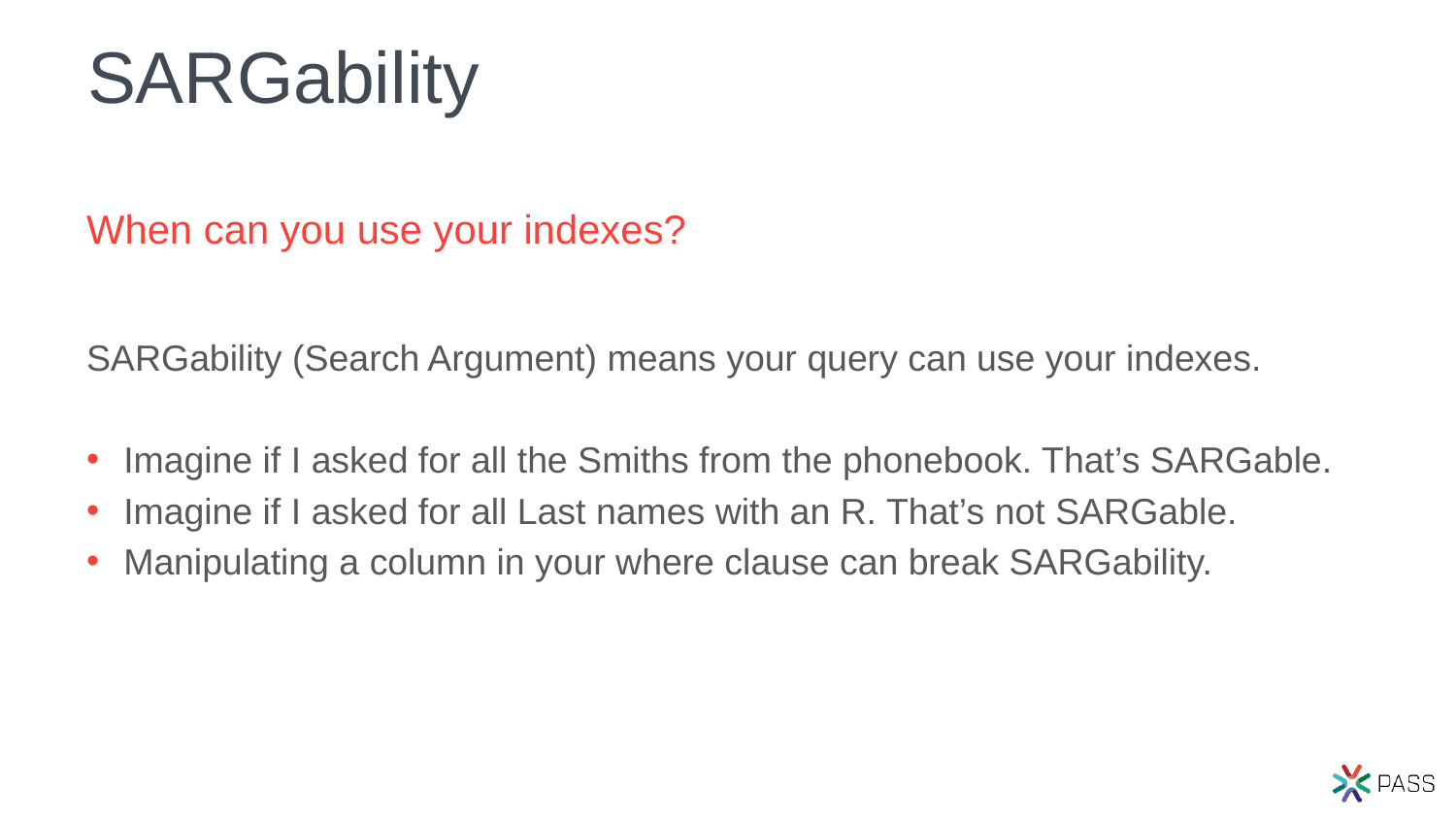

# SARGability
When can you use your indexes?
SARGability (Search Argument) means your query can use your indexes.

Imagine if I asked for all the Smiths from the phonebook. That’s SARGable.
Imagine if I asked for all Last names with an R. That’s not SARGable.
Manipulating a column in your where clause can break SARGability.